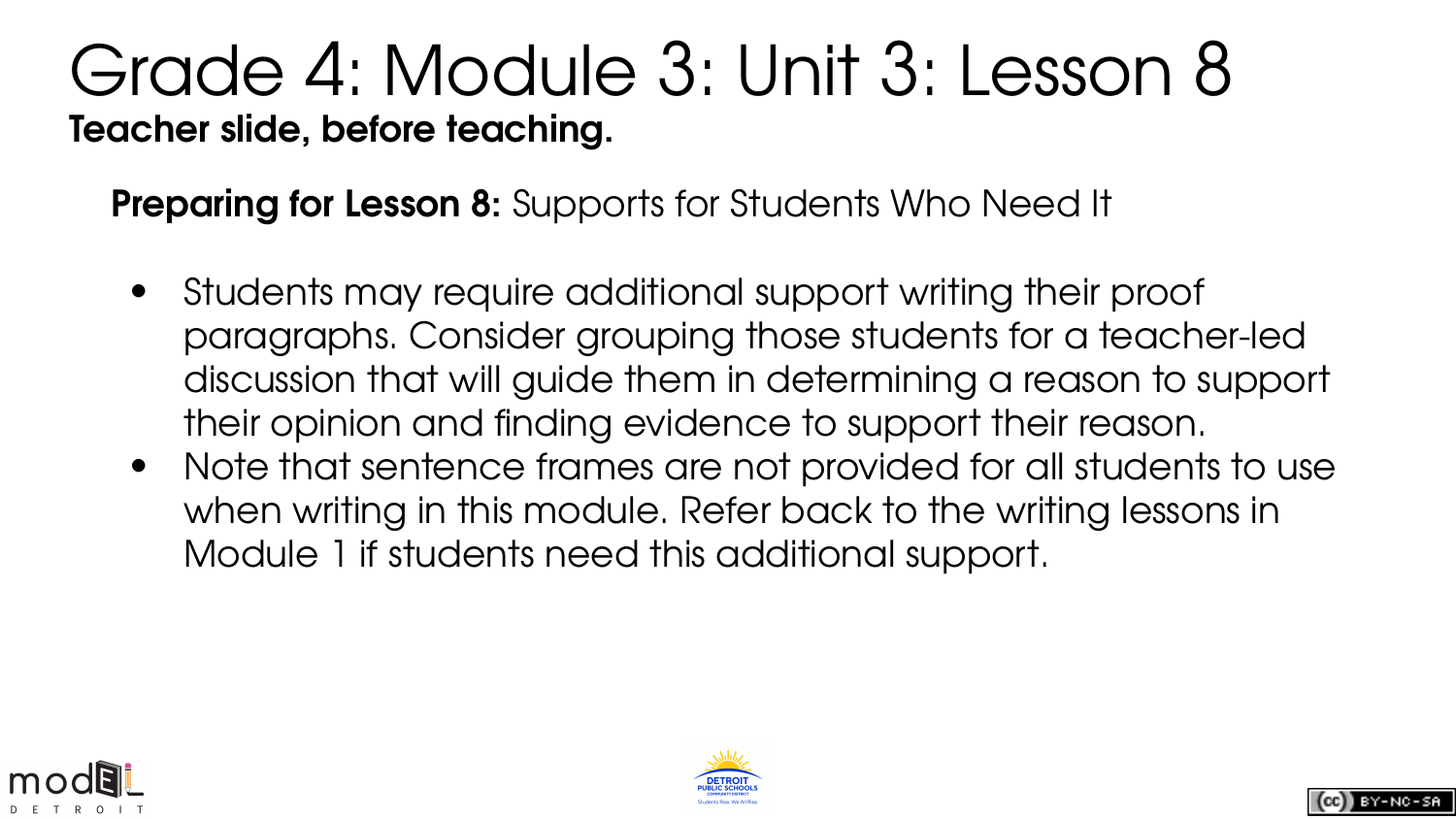

# Grade 4: Module 3: Unit 3: Lesson 8
Teacher slide, before teaching.

Preparing for Lesson 8: Supports for Students Who Need It

Students may require additional support writing their proof paragraphs. Consider grouping those students for a teacher-led discussion that will guide them in determining a reason to support their opinion and finding evidence to support their reason.
Note that sentence frames are not provided for all students to use when writing in this module. Refer back to the writing lessons in Module 1 if students need this additional support.